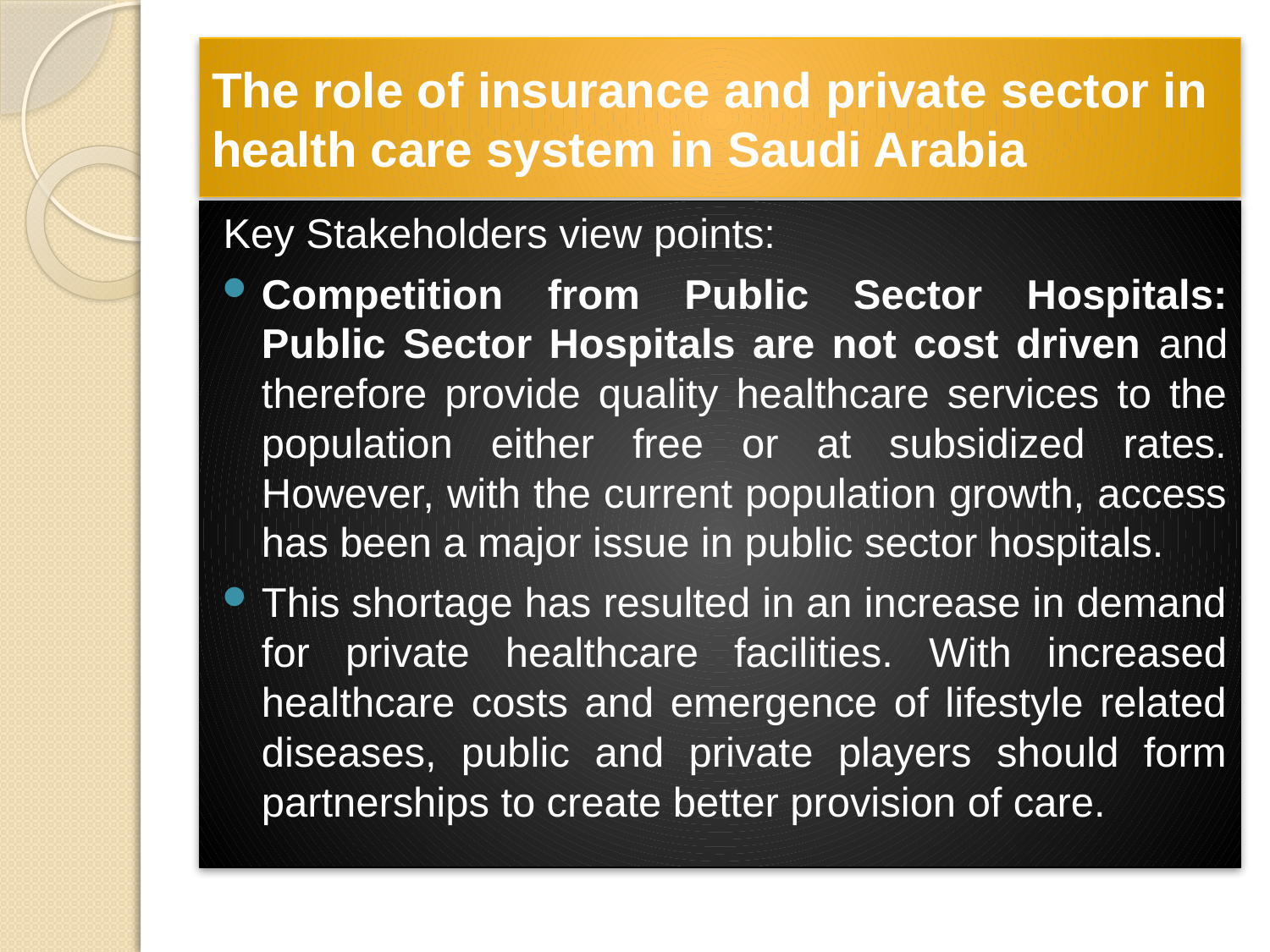

# The role of insurance and private sector in health care system in Saudi Arabia
Key Stakeholders view points:
Competition from Public Sector Hospitals: Public Sector Hospitals are not cost driven and therefore provide quality healthcare services to the population either free or at subsidized rates. However, with the current population growth, access has been a major issue in public sector hospitals.
This shortage has resulted in an increase in demand for private healthcare facilities. With increased healthcare costs and emergence of lifestyle related diseases, public and private players should form partnerships to create better provision of care.